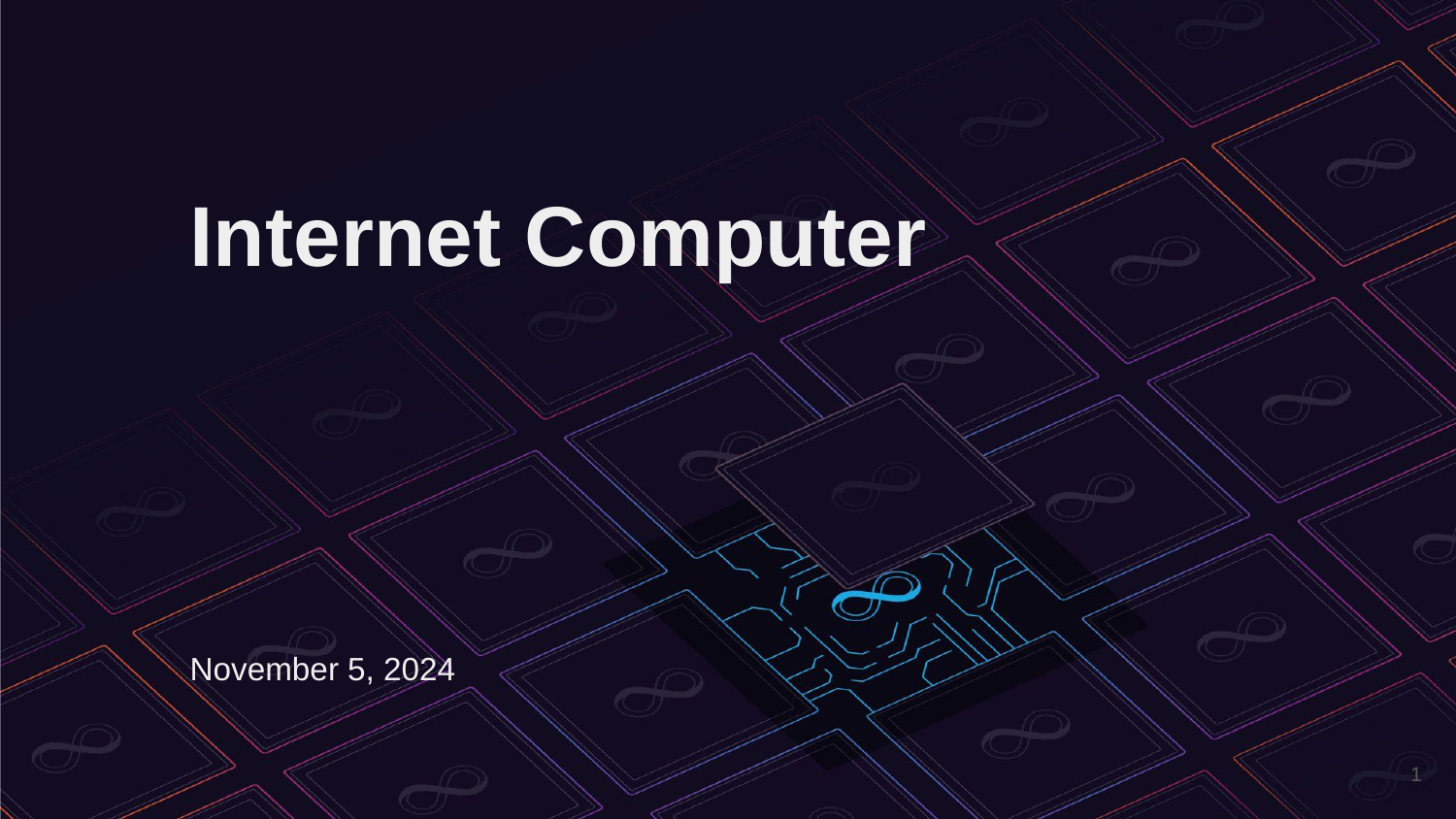

# Internet Computer
November 5, 2024
1